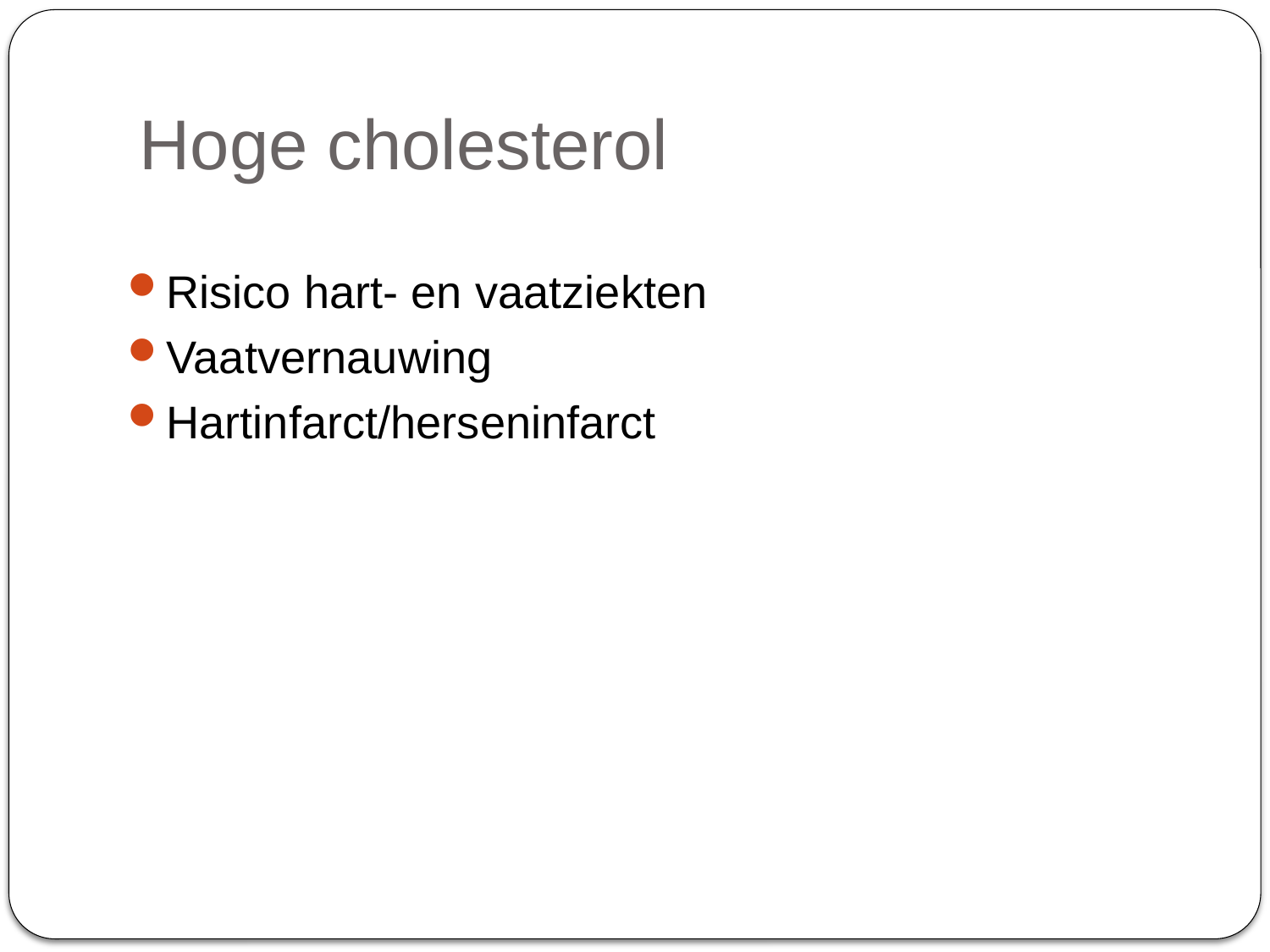

# Hoge cholesterol
Risico hart- en vaatziekten
Vaatvernauwing
Hartinfarct/herseninfarct